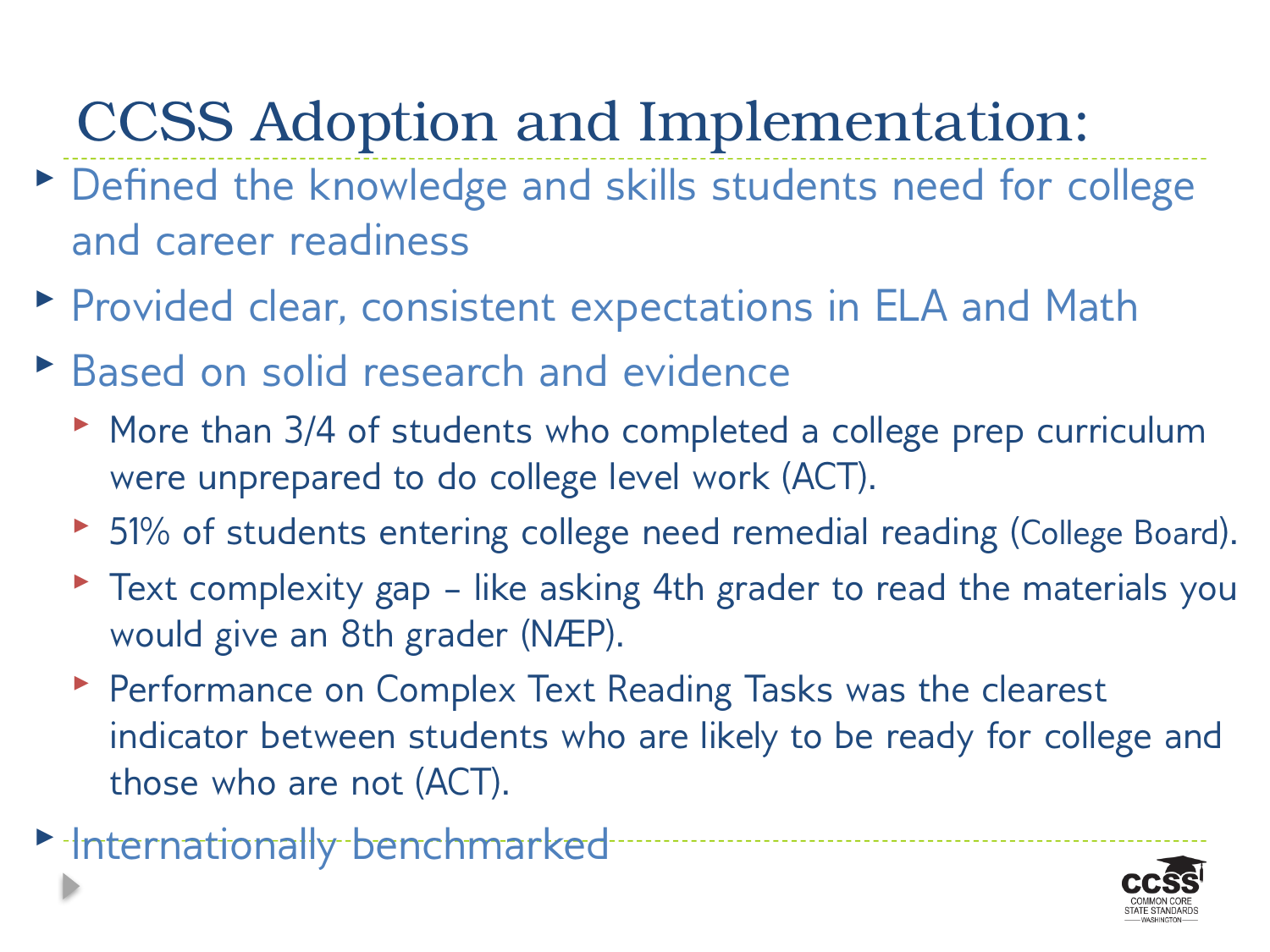

# CCSS Adoption and Implementation:
Defined the knowledge and skills students need for college and career readiness
Provided clear, consistent expectations in ELA and Math
Based on solid research and evidence
More than 3/4 of students who completed a college prep curriculum were unprepared to do college level work (ACT).
51% of students entering college need remedial reading (College Board).
Text complexity gap – like asking 4th grader to read the materials you would give an 8th grader (NAEP).
Performance on Complex Text Reading Tasks was the clearest indicator between students who are likely to be ready for college and those who are not (ACT).
Internationally benchmarked